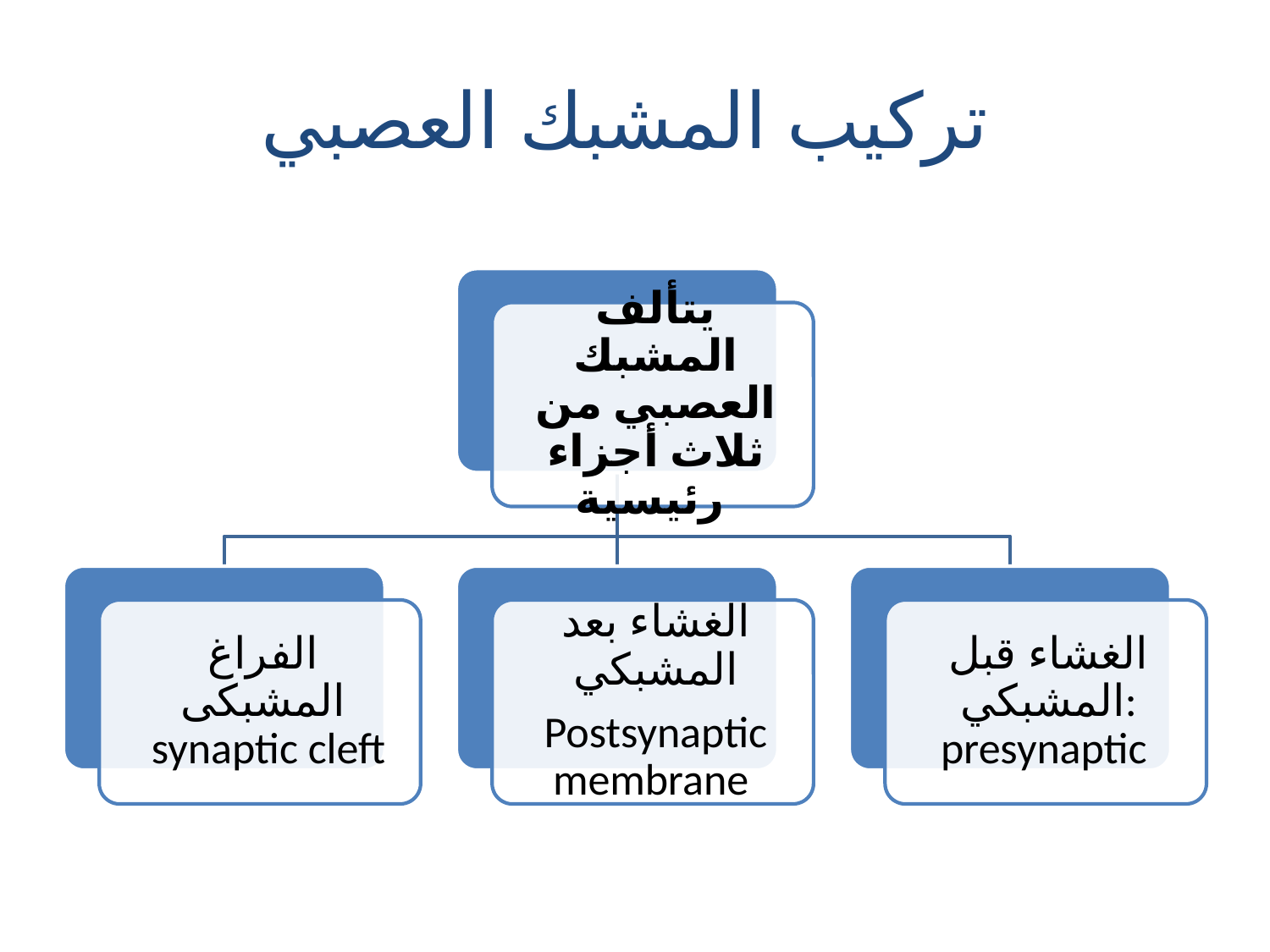

# تركيب المشبك العصبي
يتألف المشبك العصبي من ثلاث أجزاء رئيسية
الفراغ المشبكى synaptic cleft
الغشاء بعد المشبكي
Postsynaptic membrane
الغشاء قبل المشبكي: presynaptic